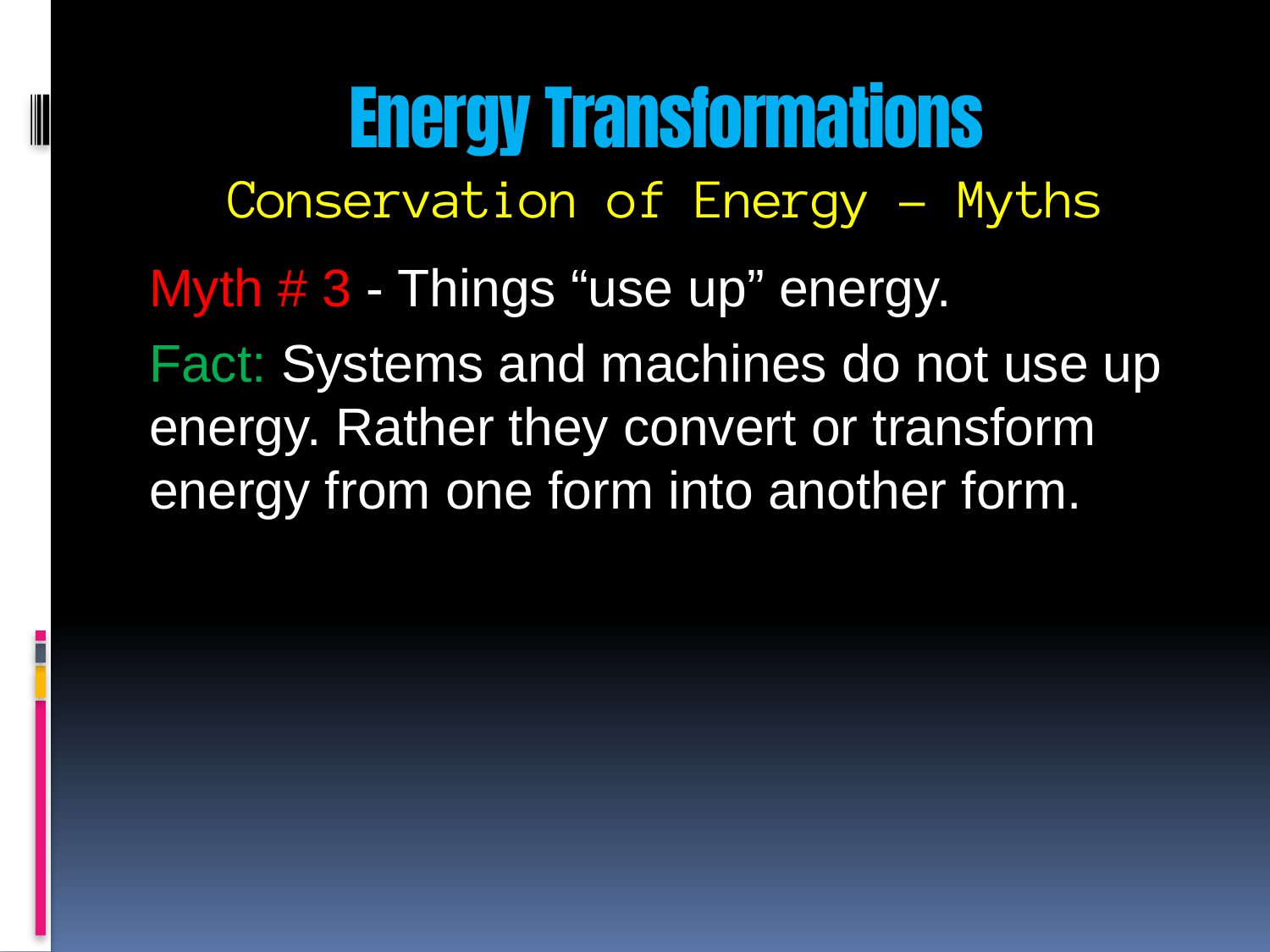

# Energy Transformations Conservation of Energy - Myths
Myth # 3 - Things “use up” energy.
Fact: Systems and machines do not use up energy. Rather they convert or transform energy from one form into another form.